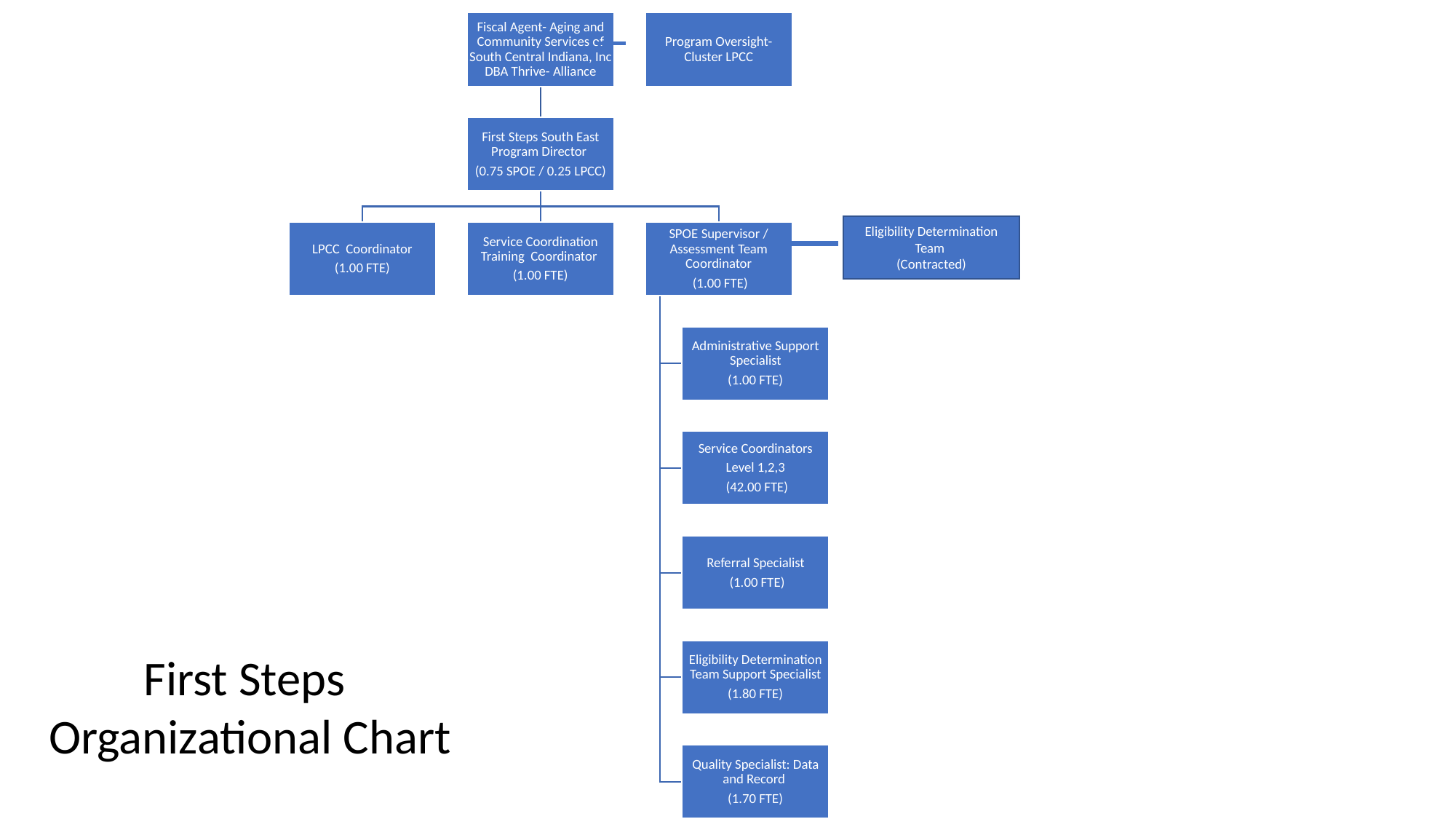

Fiscal Agent- Aging and Community Services of South Central Indiana, Inc DBA Thrive- Alliance
First Steps South East Program Director
(0.75 SPOE / 0.25 LPCC)
LPCC  Coordinator
(1.00 FTE)
Service Coordination Training  Coordinator
(1.00 FTE)
SPOE Supervisor / Assessment Team Coordinator
 (1.00 FTE)
Administrative Support Specialist
(1.00 FTE)
Service Coordinators
Level 1,2,3
 (42.00 FTE)
Referral Specialist
 (1.00 FTE)
Eligibility Determination Team Support Specialist
(1.80 FTE)
Quality Specialist: Data and Record
(1.70 FTE)
Program Oversight- Cluster LPCC
Eligibility Determination Team
(Contracted)
First Steps
Organizational Chart